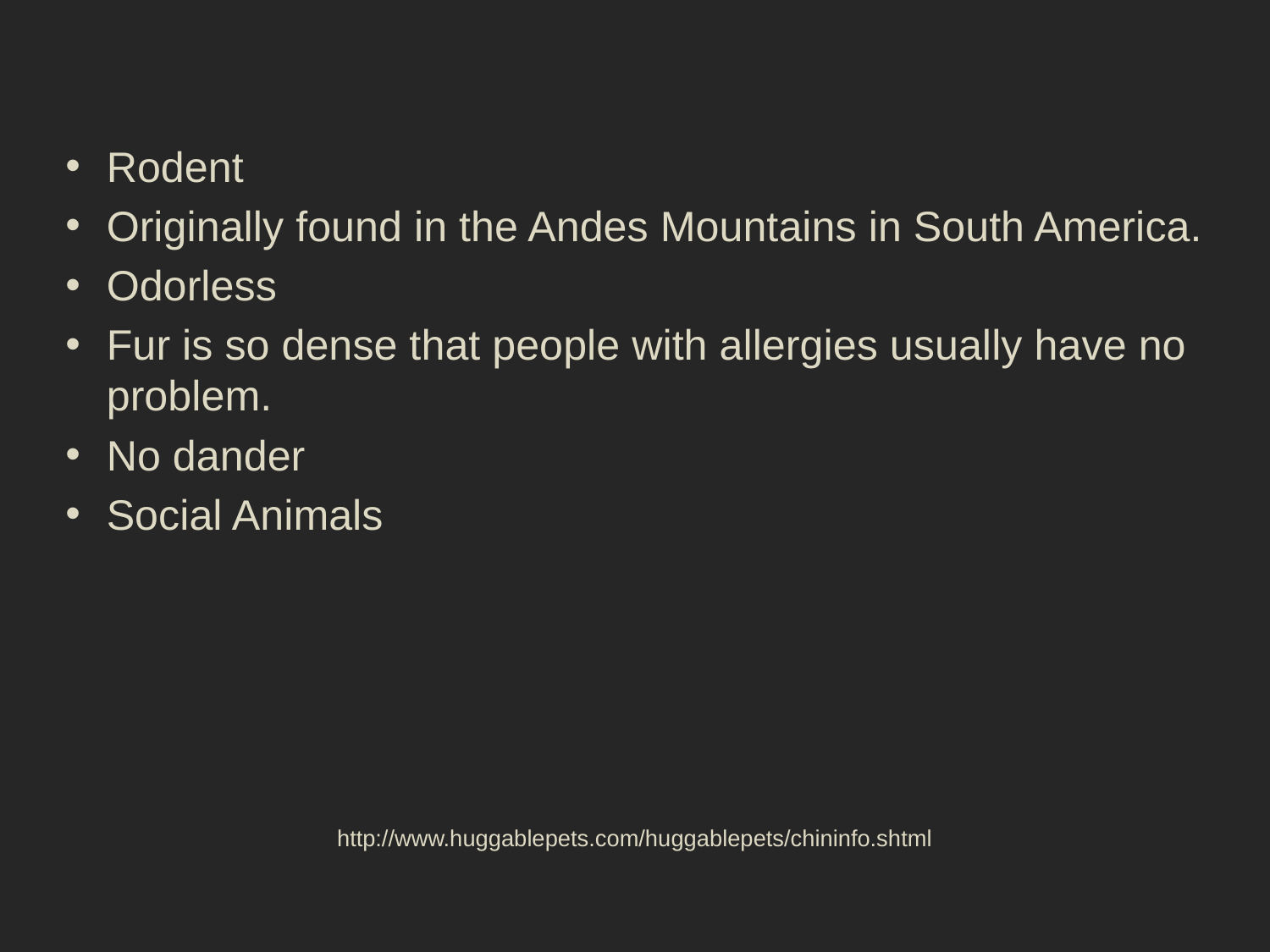

Rodent
Originally found in the Andes Mountains in South America.
Odorless
Fur is so dense that people with allergies usually have no problem.
No dander
Social Animals

http://www.huggablepets.com/huggablepets/chininfo.shtml